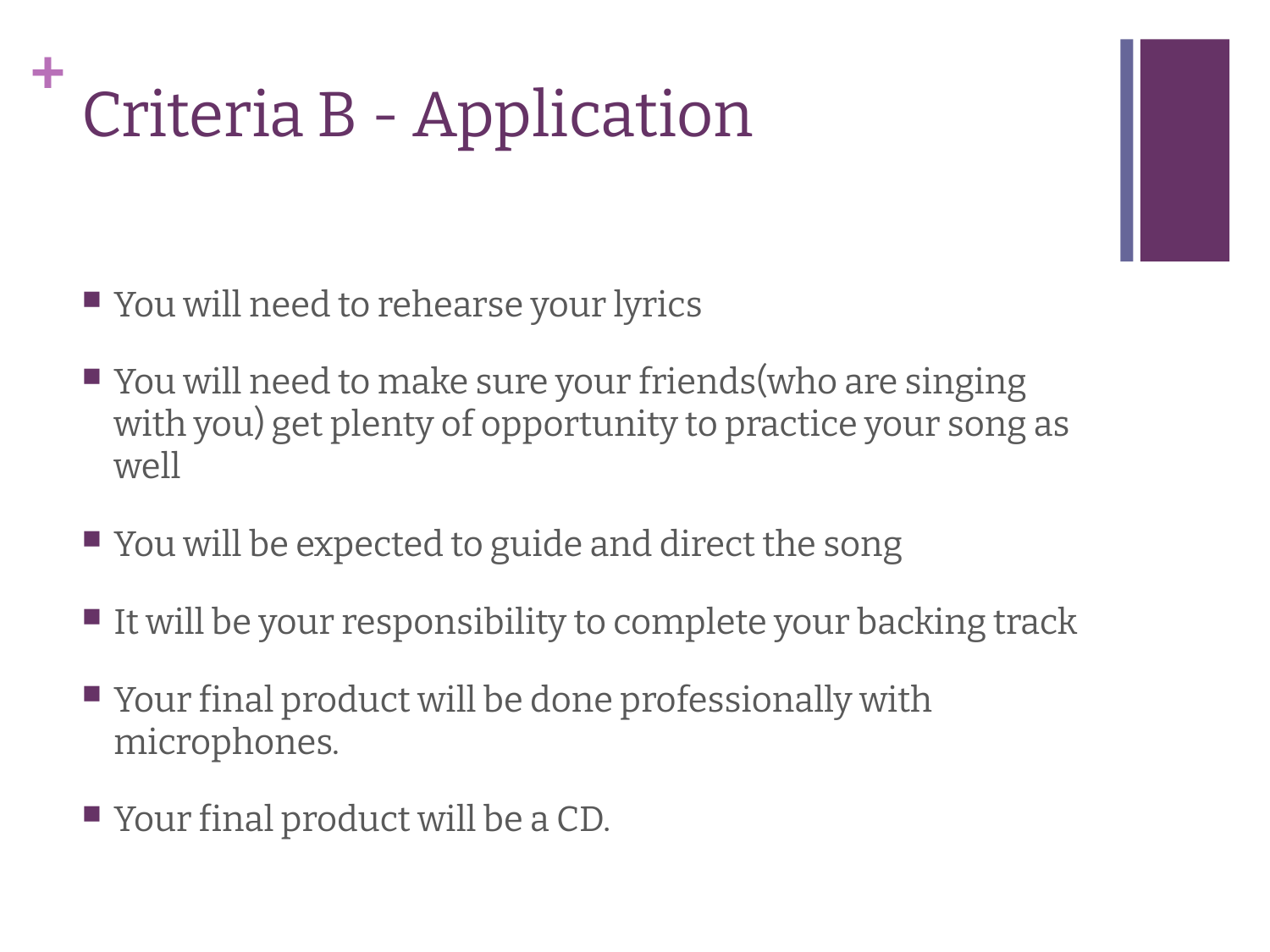

# Criteria B - Application
You will need to rehearse your lyrics
You will need to make sure your friends(who are singing with you) get plenty of opportunity to practice your song as well
You will be expected to guide and direct the song
It will be your responsibility to complete your backing track
Your final product will be done professionally with microphones.
Your final product will be a CD.